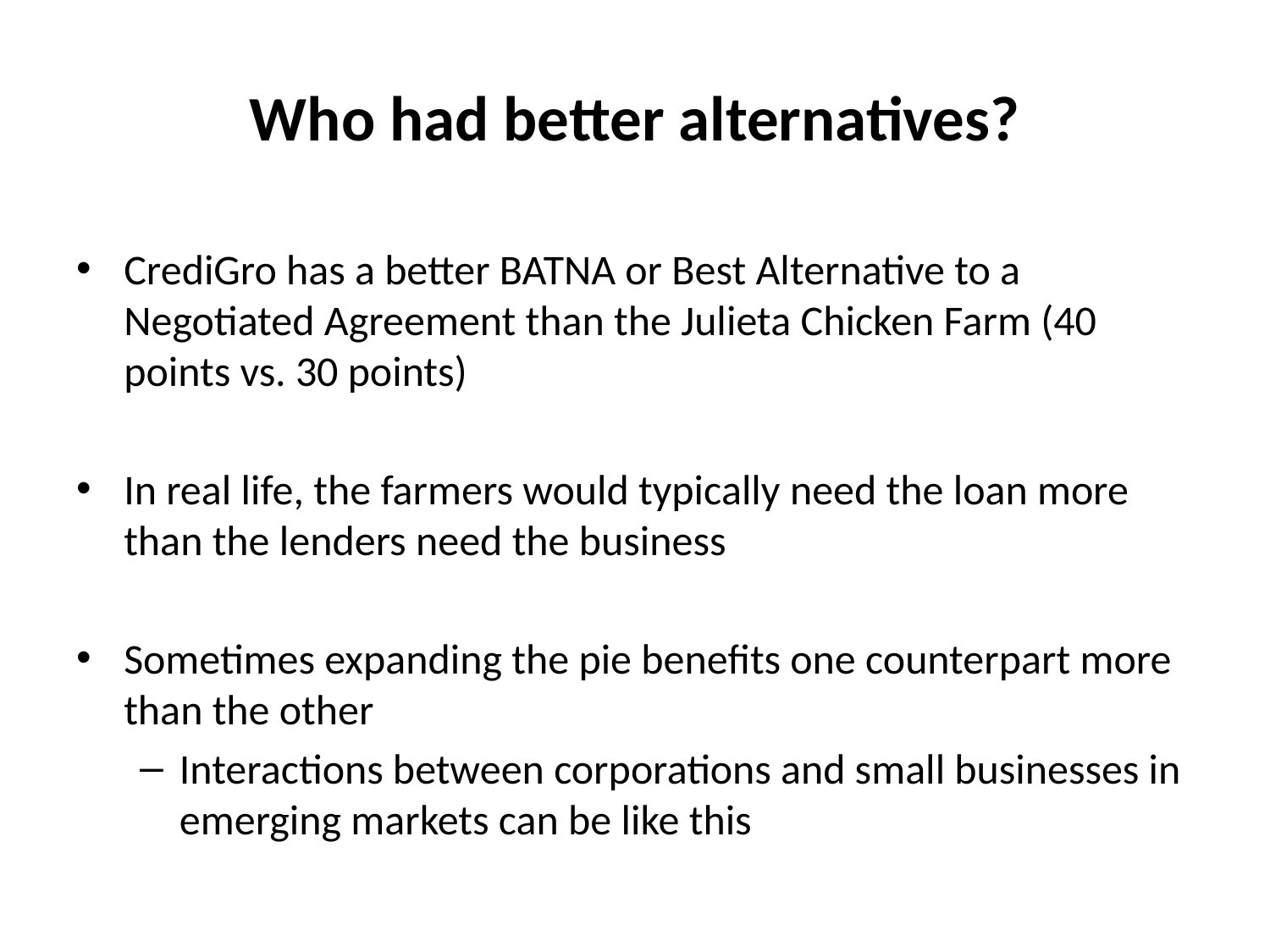

# Who had better alternatives?
CrediGro has a better BATNA or Best Alternative to a Negotiated Agreement than the Julieta Chicken Farm (40 points vs. 30 points)

In real life, the farmers would typically need the loan more than the lenders need the business

Sometimes expanding the pie benefits one counterpart more than the other
Interactions between corporations and small businesses in emerging markets can be like this